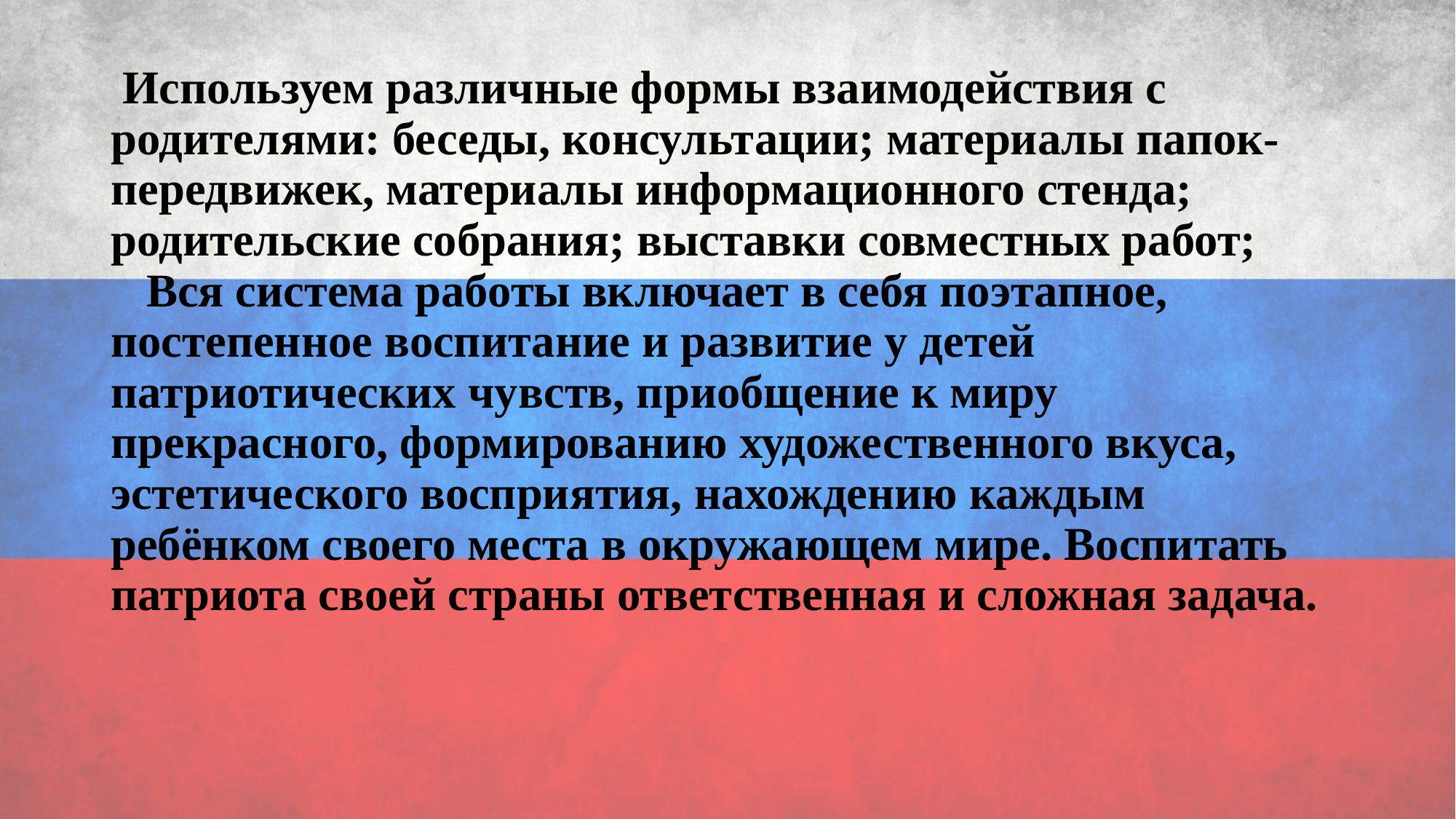

# Используем различные формы взаимодействия с родителями: беседы, консультации; материалы папок-передвижек, материалы информационного стенда; родительские собрания; выставки совместных работ; Вся система работы включает в себя поэтапное, постепенное воспитание и развитие у детей патриотических чувств, приобщение к миру прекрасного, формированию художественного вкуса, эстетического восприятия, нахождению каждым ребёнком своего места в окружающем мире. Воспитать патриота своей страны ответственная и сложная задача.